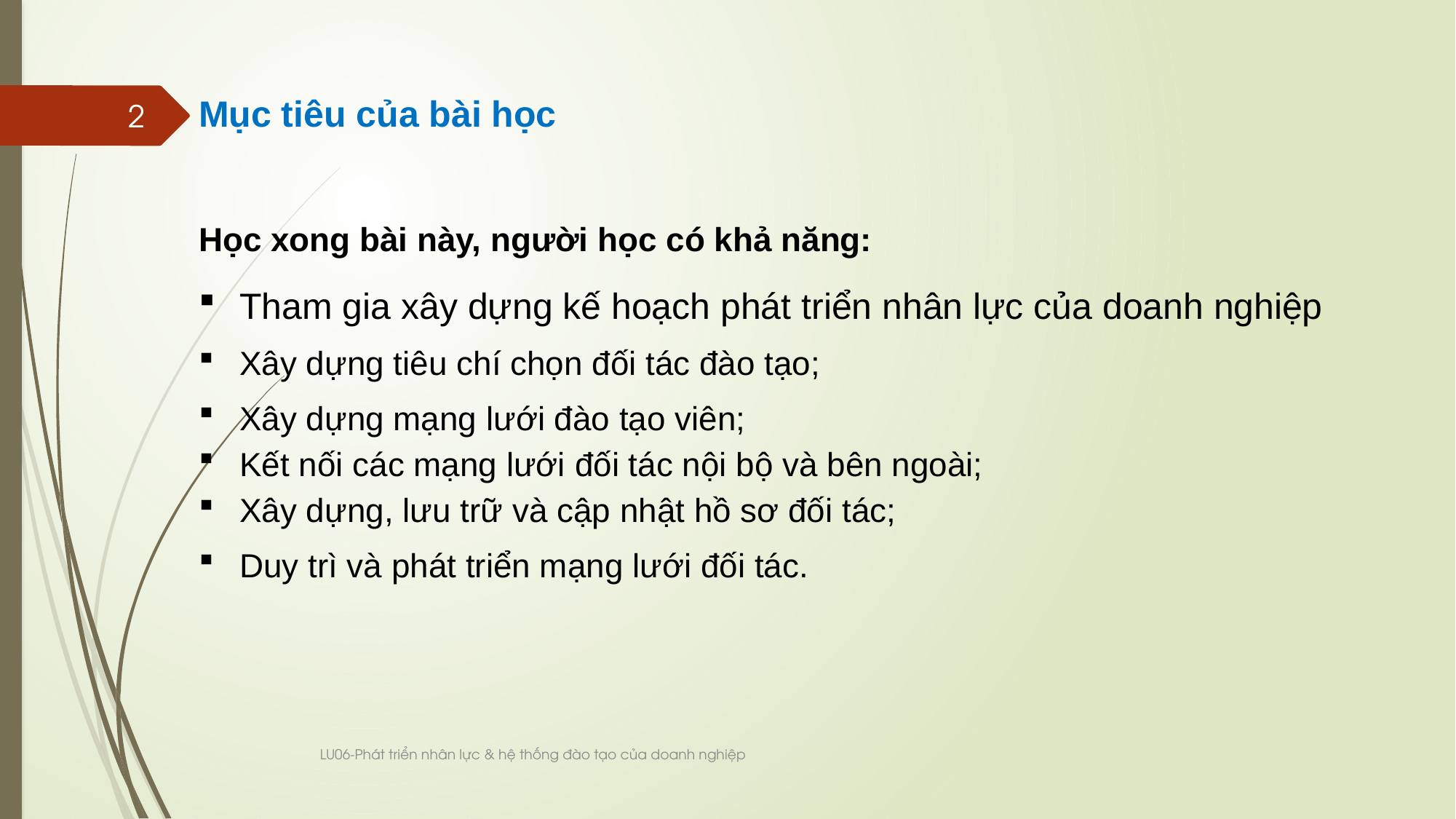

Mục tiêu của bài học

Học xong bài này, người học có khả năng:
Tham gia xây dựng kế hoạch phát triển nhân lực của doanh nghiệp
Xây dựng tiêu chí chọn đối tác đào tạo;
Xây dựng mạng lưới đào tạo viên;
Kết nối các mạng lưới đối tác nội bộ và bên ngoài;
Xây dựng, lưu trữ và cập nhật hồ sơ đối tác;
Duy trì và phát triển mạng lưới đối tác.

2
LU06-Phát triển nhân lực & hệ thống đào tạo của doanh nghiệp